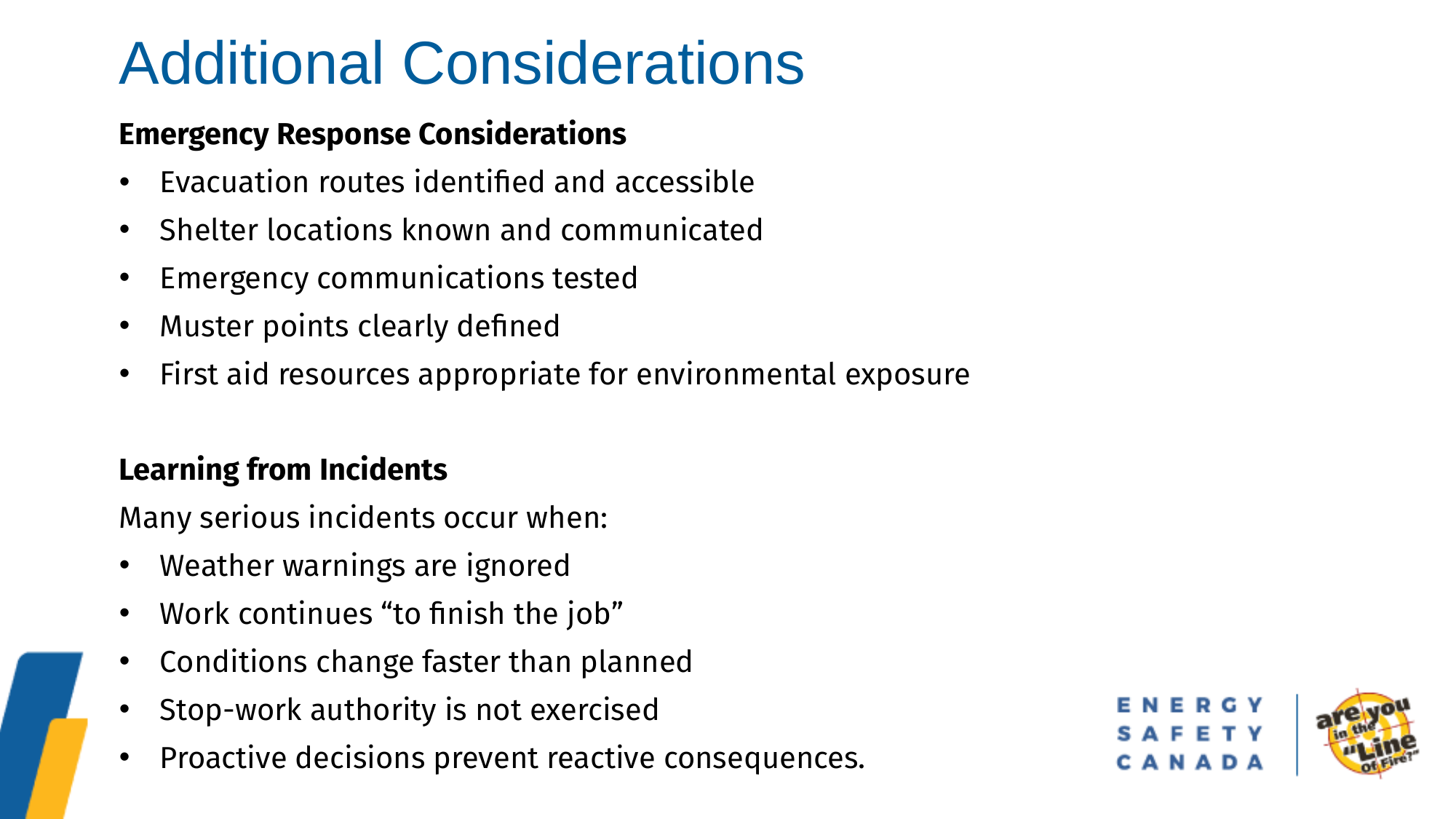

Additional Considerations
Emergency Response Considerations
Evacuation routes identified and accessible
Shelter locations known and communicated
Emergency communications tested
Muster points clearly defined
First aid resources appropriate for environmental exposure

Learning from Incidents
Many serious incidents occur when:
Weather warnings are ignored
Work continues “to finish the job”
Conditions change faster than planned
Stop-work authority is not exercised
Proactive decisions prevent reactive consequences.